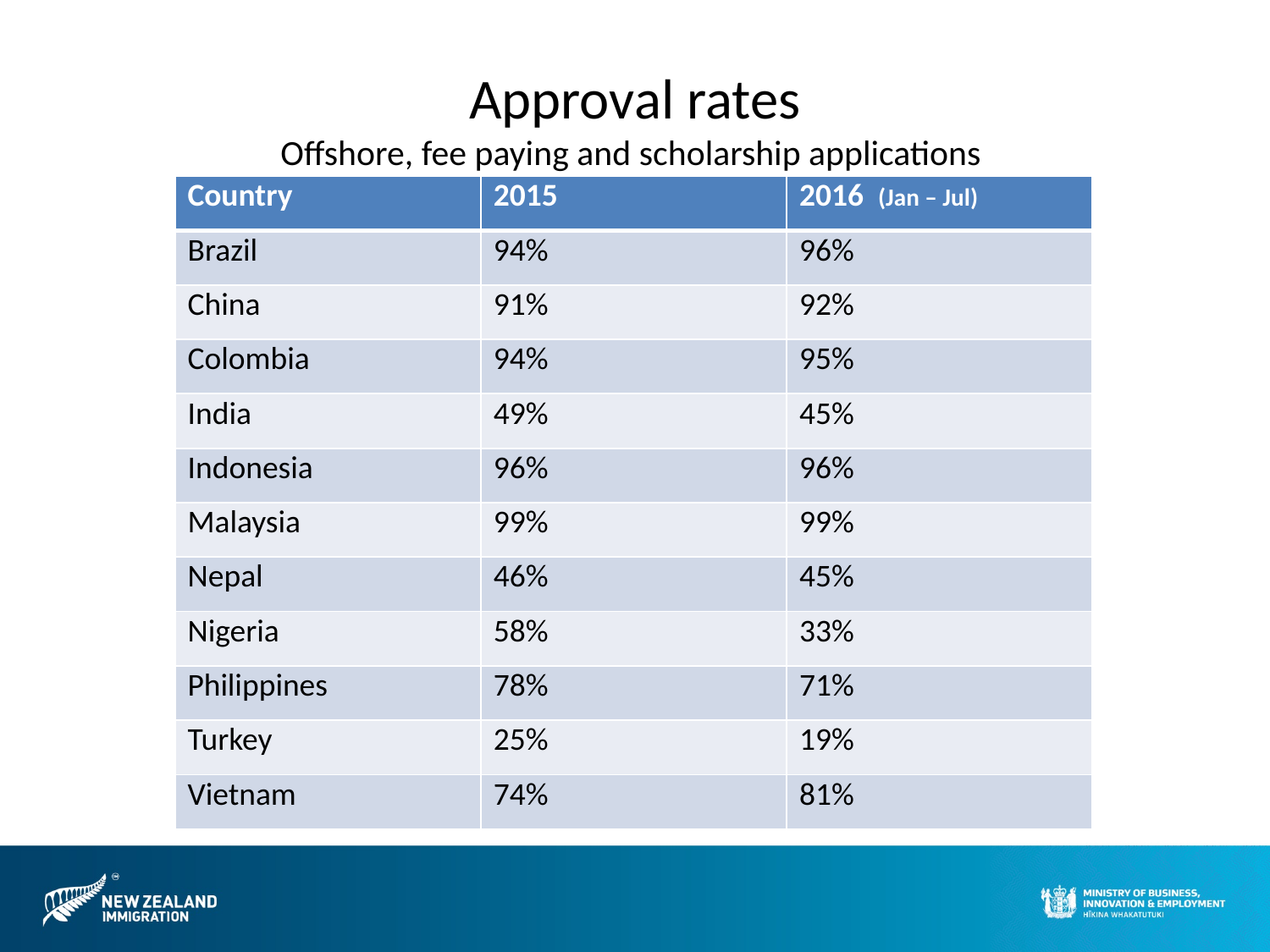

# Approval rates Offshore, fee paying and scholarship applications
| Country | 2015 | 2016 (Jan – Jul) |
| --- | --- | --- |
| Brazil | 94% | 96% |
| China | 91% | 92% |
| Colombia | 94% | 95% |
| India | 49% | 45% |
| Indonesia | 96% | 96% |
| Malaysia | 99% | 99% |
| Nepal | 46% | 45% |
| Nigeria | 58% | 33% |
| Philippines | 78% | 71% |
| Turkey | 25% | 19% |
| Vietnam | 74% | 81% |